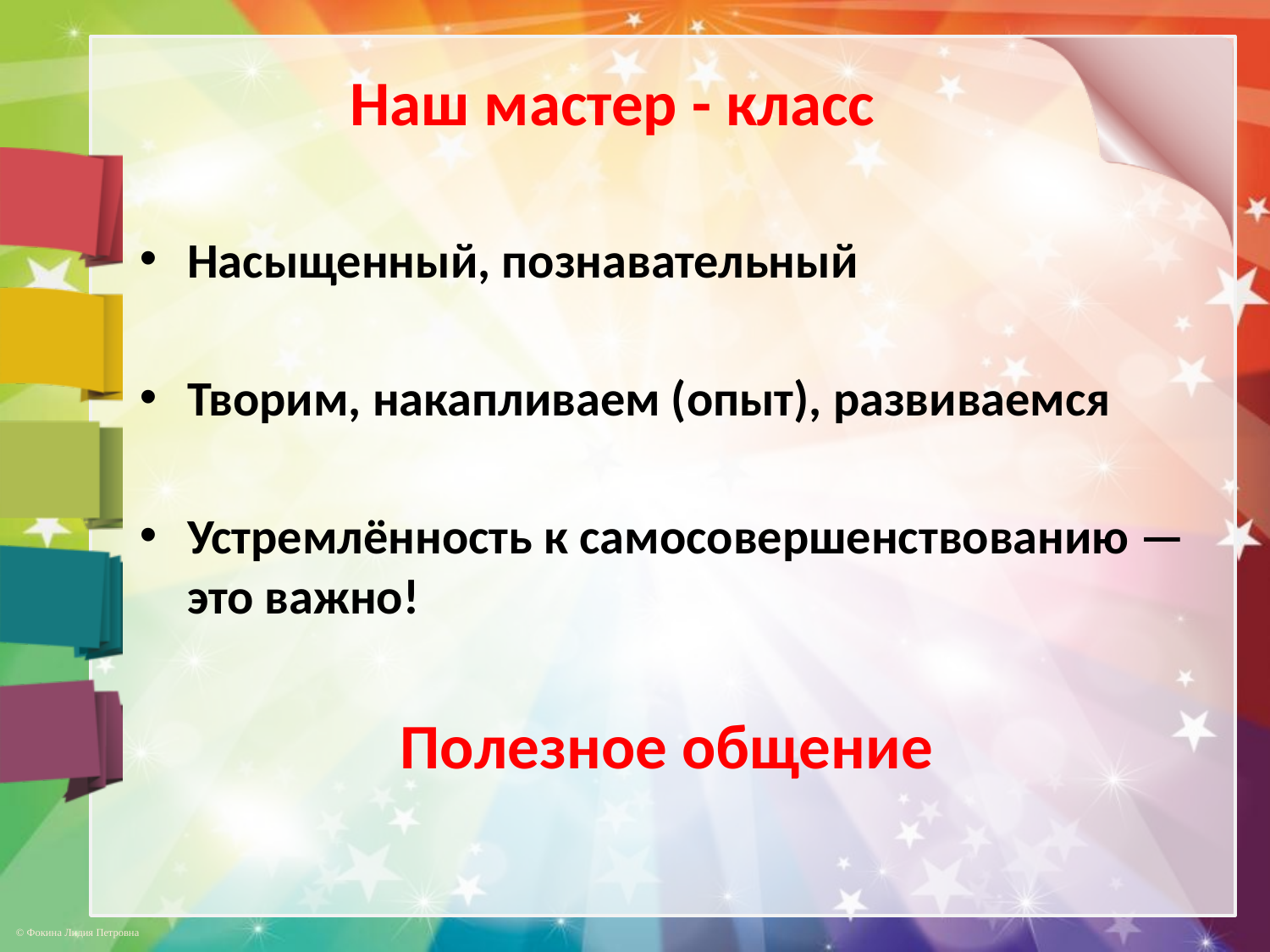

Наш мастер - класс
Насыщенный, познавательный

Творим, накапливаем (опыт), развиваемся

Устремлённость к самосовершенствованию — это важно!

Полезное общение